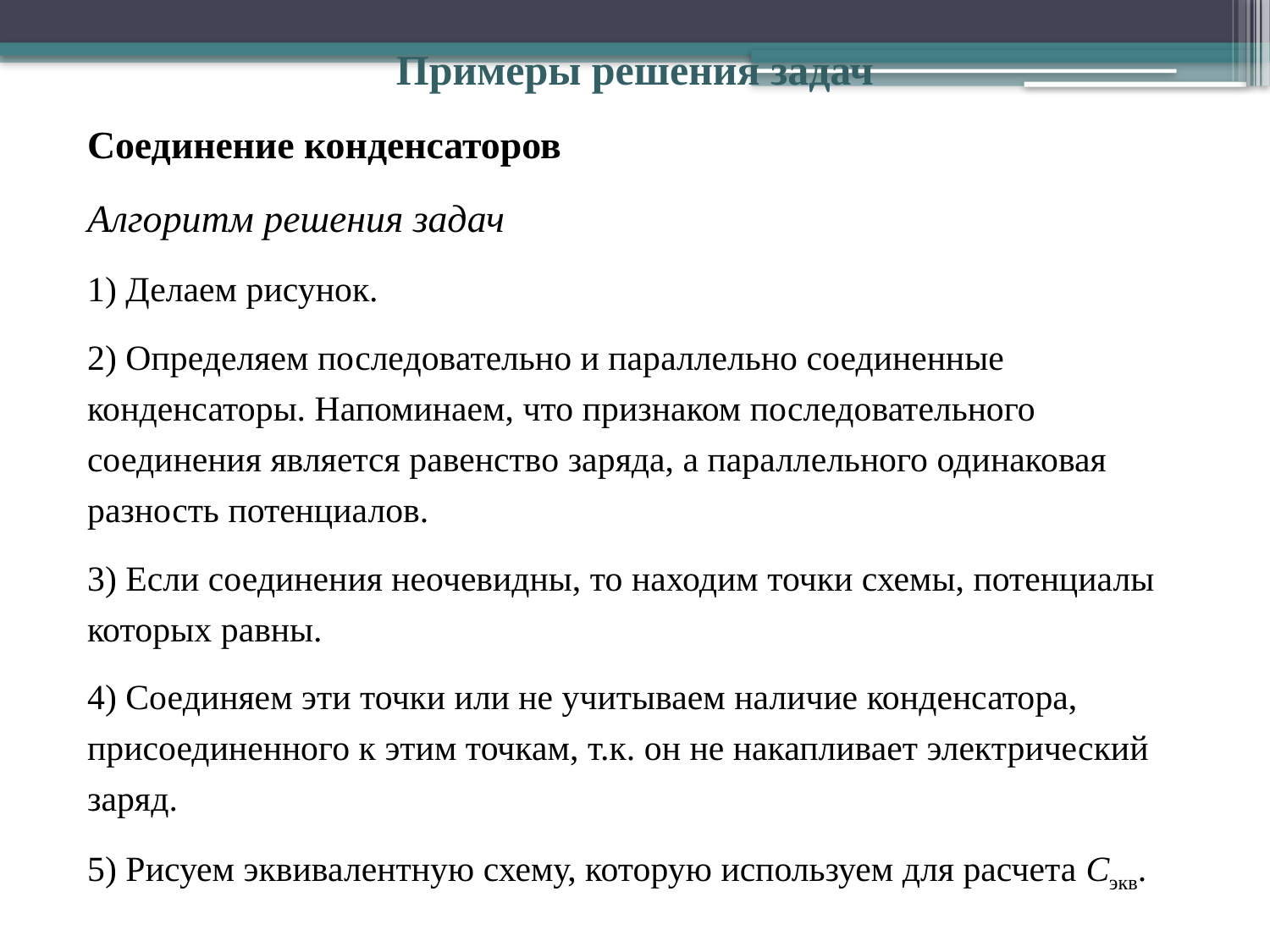

Примеры решения задач
Соединение конденсаторов
Алгоритм решения задач
1) Делаем рисунок.
2) Определяем последовательно и параллельно соединенные конденсаторы. Напоминаем, что признаком последовательного соединения является равенство заряда, а параллельного одинаковая разность потенциалов.
3) Если соединения неочевидны, то находим точки схемы, потенциалы которых равны.
4) Соединяем эти точки или не учитываем наличие конденсатора, присоединенного к этим точкам, т.к. он не накапливает электрический заряд.
5) Рисуем эквивалентную схему, которую используем для расчета Сэкв.